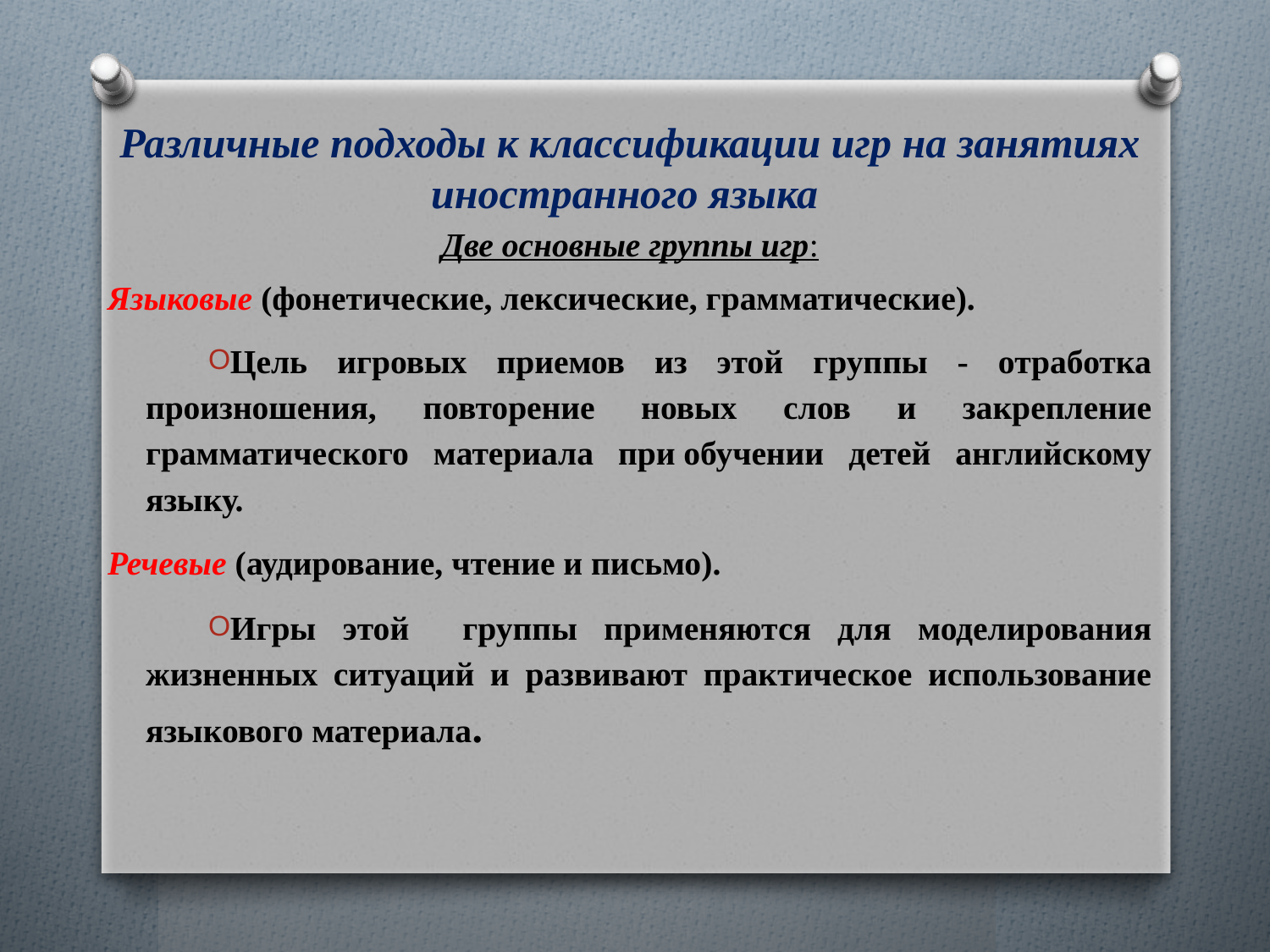

Различные подходы к классификации игр на занятиях иностранного языка
Две основные группы игр:
Языковые (фонетические, лексические, грамматические).
Цель игровых приемов из этой группы - отработка произношения, повторение новых слов и закрепление грамматического материала при обучении детей английскому языку.
Речевые (аудирование, чтение и письмо).
Игры этой  группы применяются для моделирования жизненных ситуаций и развивают практическое использование языкового материала.